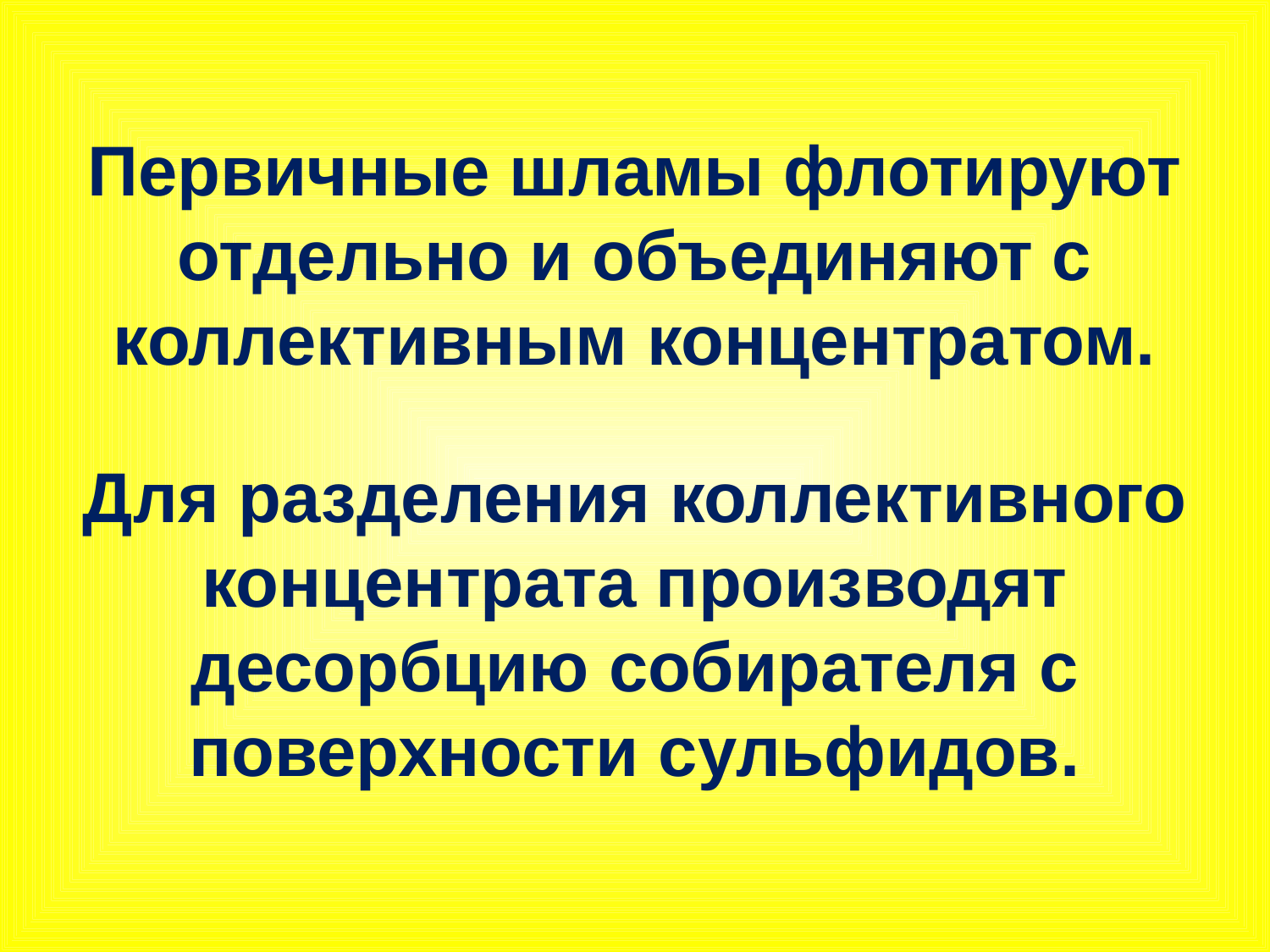

Первичные шламы флотируют отдельно и объединяют с коллективным концентратом.
Для разделения коллективного концентрата производят десорбцию собирателя с поверхности сульфидов.